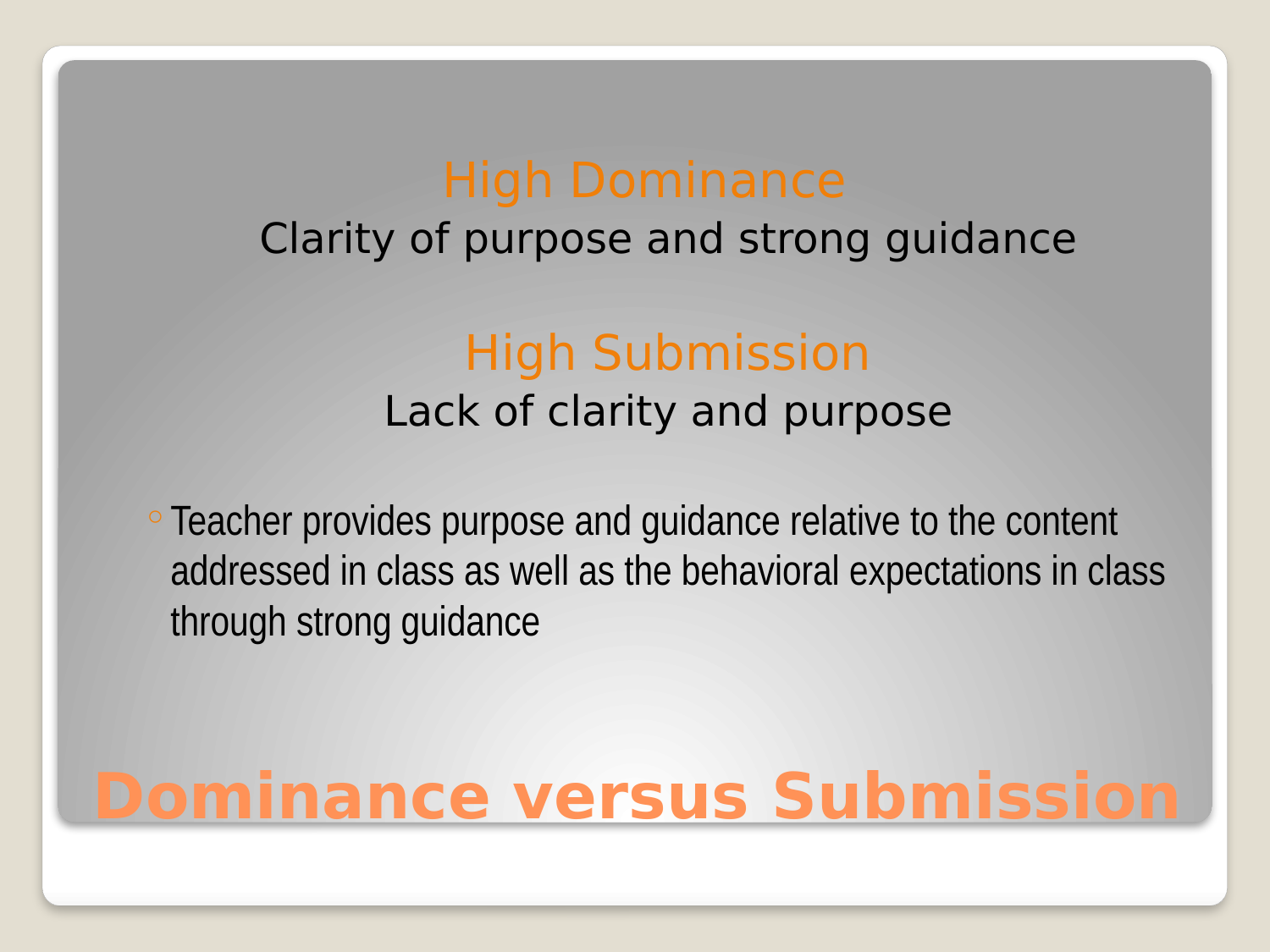

High Dominance
Clarity of purpose and strong guidance

High Submission
Lack of clarity and purpose

Teacher provides purpose and guidance relative to the content addressed in class as well as the behavioral expectations in class through strong guidance

# Dominance versus Submission